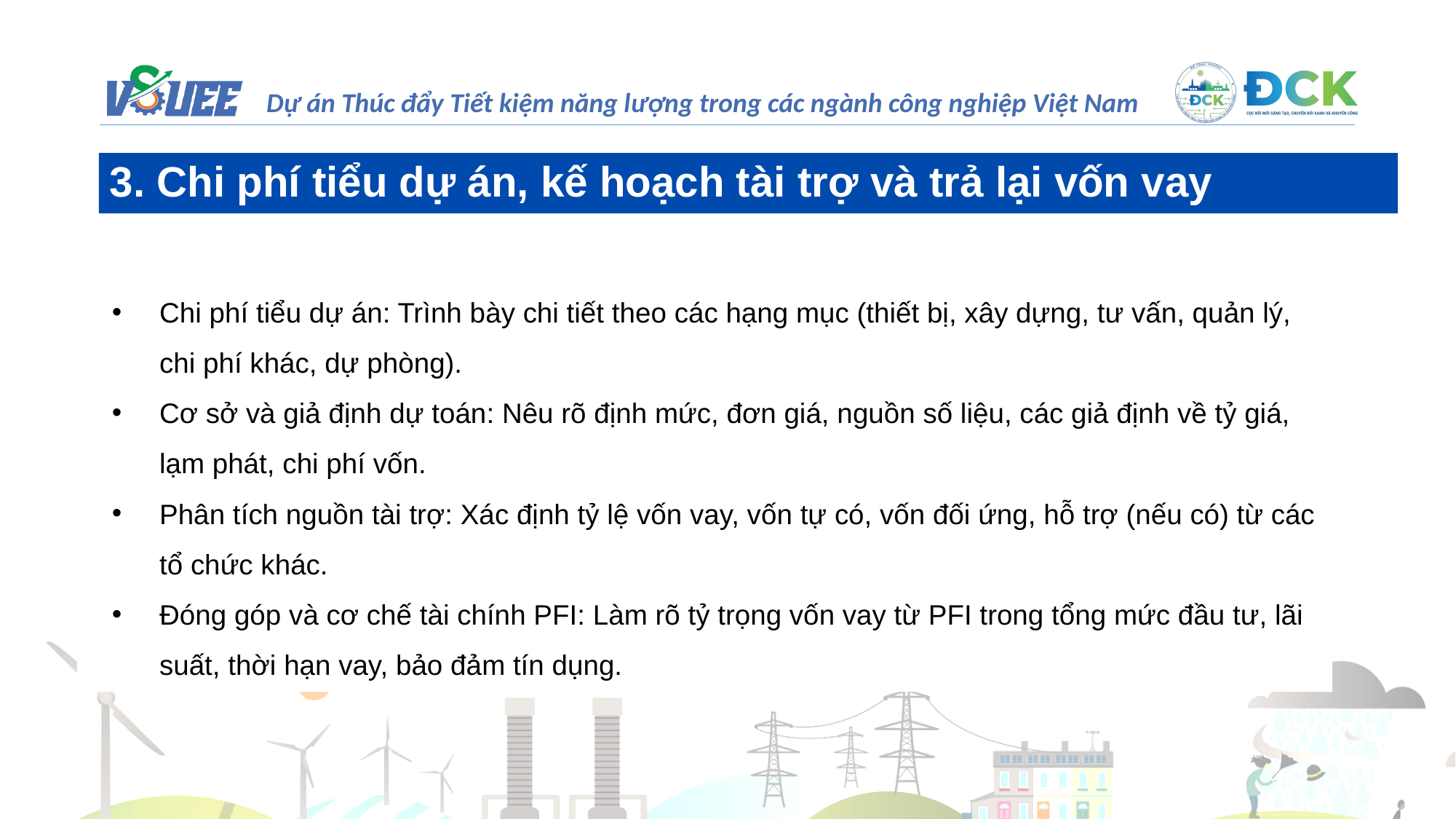

3. Chi phí tiểu dự án, kế hoạch tài trợ và trả lại vốn vay
Chi phí tiểu dự án: Trình bày chi tiết theo các hạng mục (thiết bị, xây dựng, tư vấn, quản lý, chi phí khác, dự phòng).
Cơ sở và giả định dự toán: Nêu rõ định mức, đơn giá, nguồn số liệu, các giả định về tỷ giá, lạm phát, chi phí vốn.
Phân tích nguồn tài trợ: Xác định tỷ lệ vốn vay, vốn tự có, vốn đối ứng, hỗ trợ (nếu có) từ các tổ chức khác.
Đóng góp và cơ chế tài chính PFI: Làm rõ tỷ trọng vốn vay từ PFI trong tổng mức đầu tư, lãi suất, thời hạn vay, bảo đảm tín dụng.